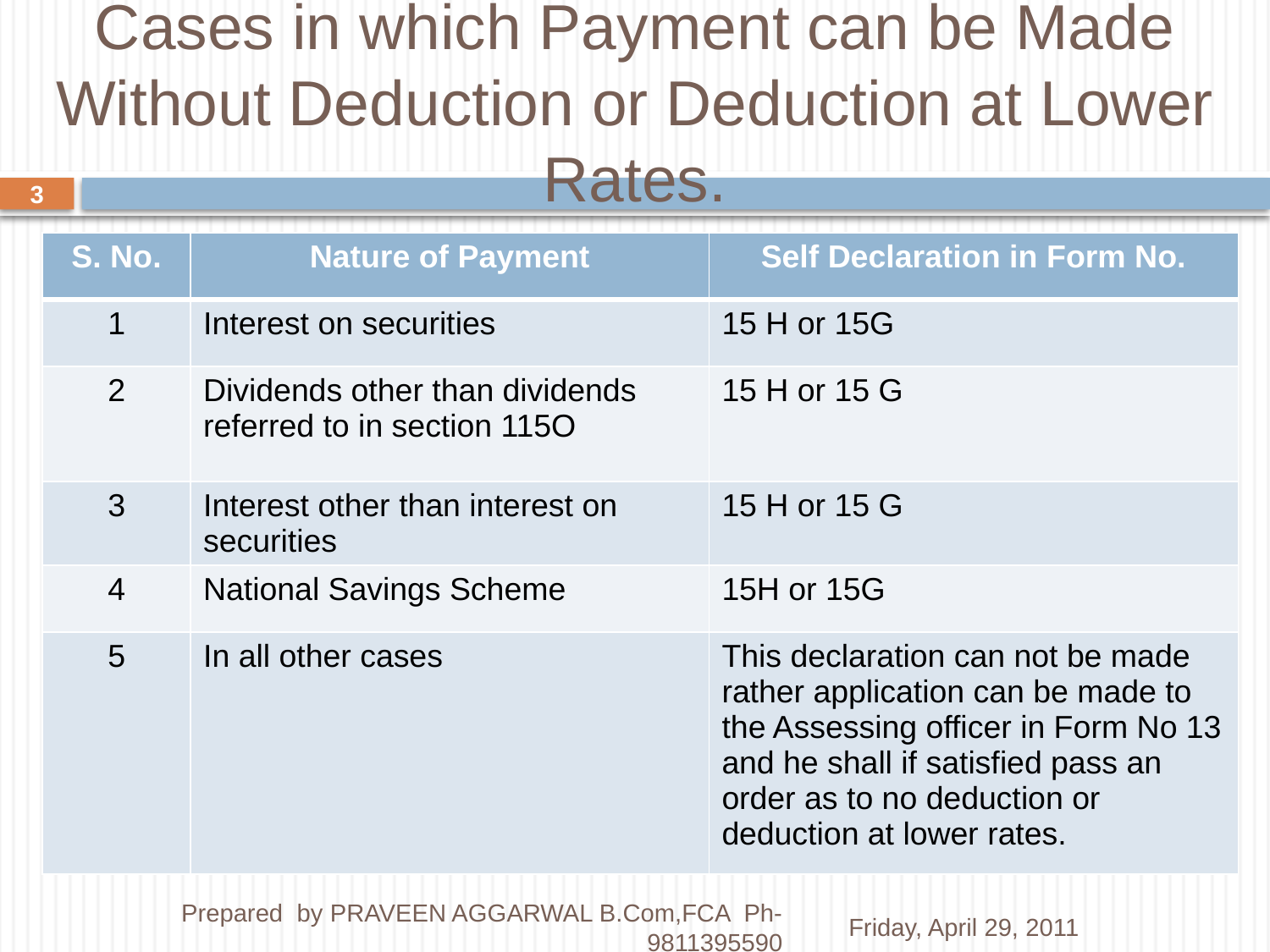

# Cases in which Payment can be Made Without Deduction or Deduction at Lower Rates.
3
| S. No. | Nature of Payment | Self Declaration in Form No. |
| --- | --- | --- |
| 1 | Interest on securities | 15 H or 15G |
| 2 | Dividends other than dividends referred to in section 115O | 15 H or 15 G |
| 3 | Interest other than interest on securities | 15 H or 15 G |
| 4 | National Savings Scheme | 15H or 15G |
| 5 | In all other cases | This declaration can not be made rather application can be made to the Assessing officer in Form No 13 and he shall if satisfied pass an order as to no deduction or deduction at lower rates. |
Prepared  by PRAVEEN AGGARWAL B.Com,FCA  Ph-9811395590
Friday, April 29, 2011